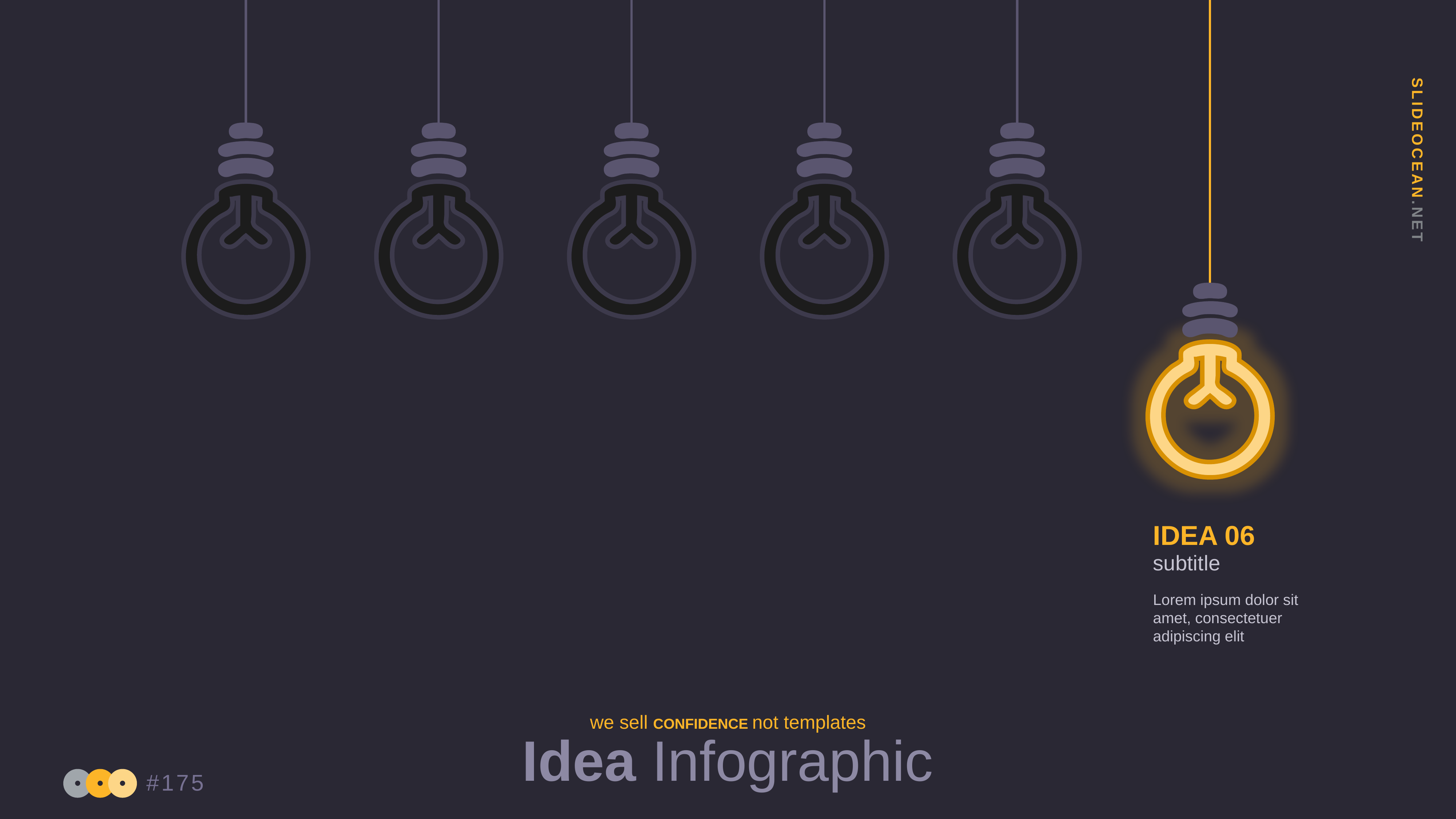

IDEA 06
subtitle
Lorem ipsum dolor sit amet, consectetuer adipiscing elit
we sell CONFIDENCE not templates
Idea Infographic
#175